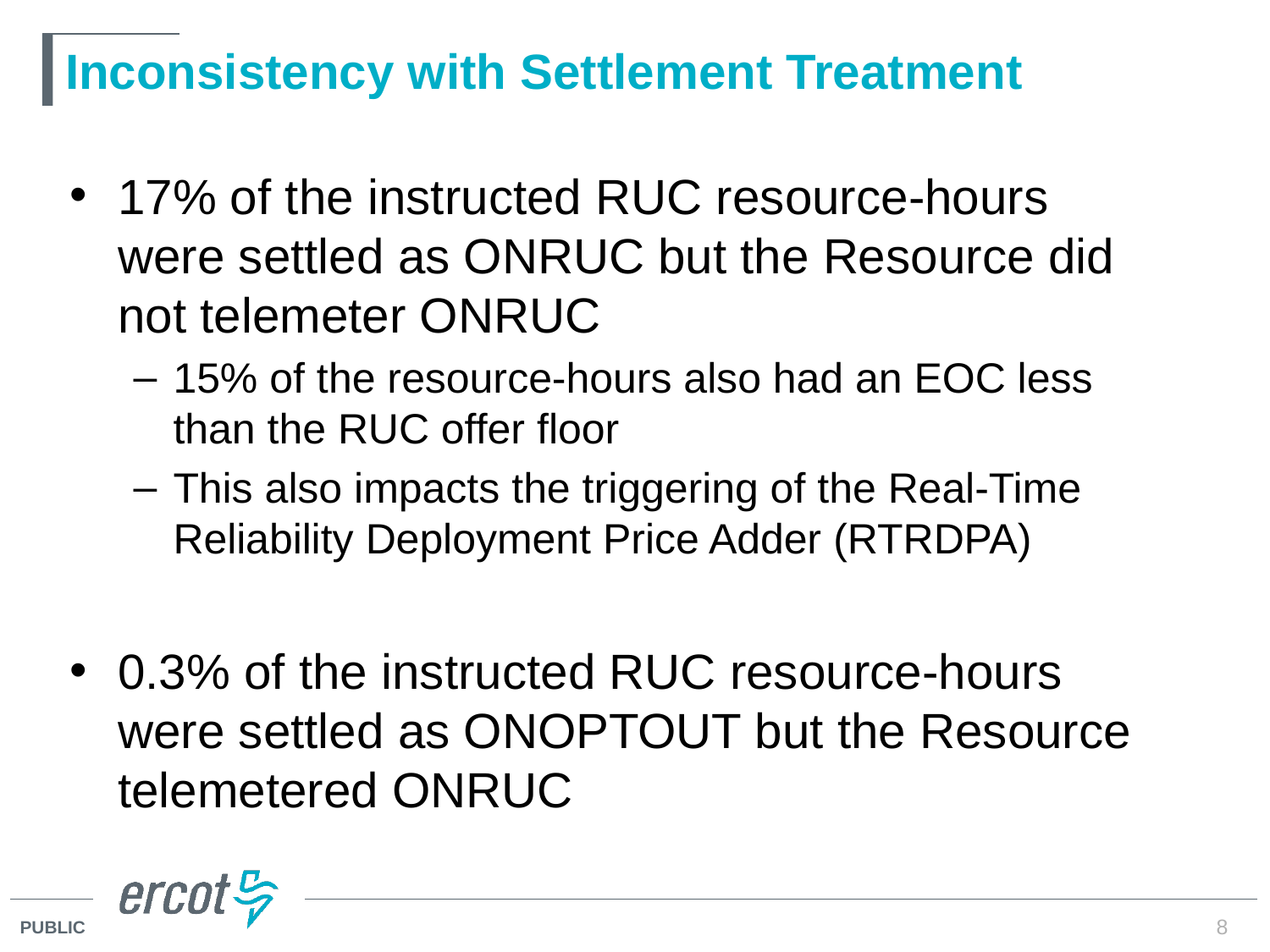

# Inconsistency with Settlement Treatment
17% of the instructed RUC resource-hours were settled as ONRUC but the Resource did not telemeter ONRUC
15% of the resource-hours also had an EOC less than the RUC offer floor
This also impacts the triggering of the Real-Time Reliability Deployment Price Adder (RTRDPA)

0.3% of the instructed RUC resource-hours were settled as ONOPTOUT but the Resource telemetered ONRUC

8